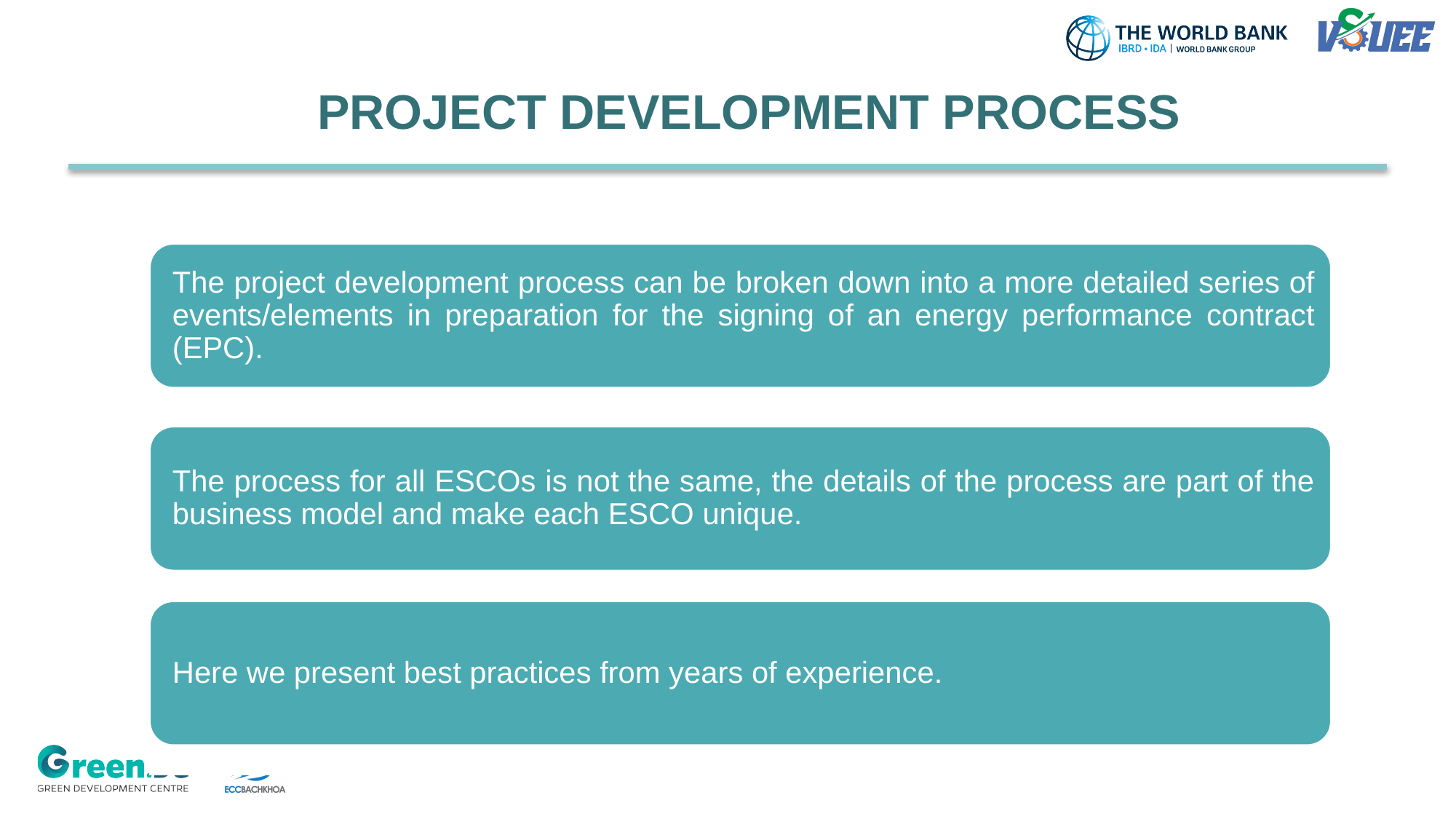

# Project dEVELOPMENT process
The project development process can be broken down into a more detailed series of events/elements in preparation for the signing of an energy performance contract (EPC).
The process for all ESCOs is not the same, the details of the process are part of the business model and make each ESCO unique.
Here we present best practices from years of experience.